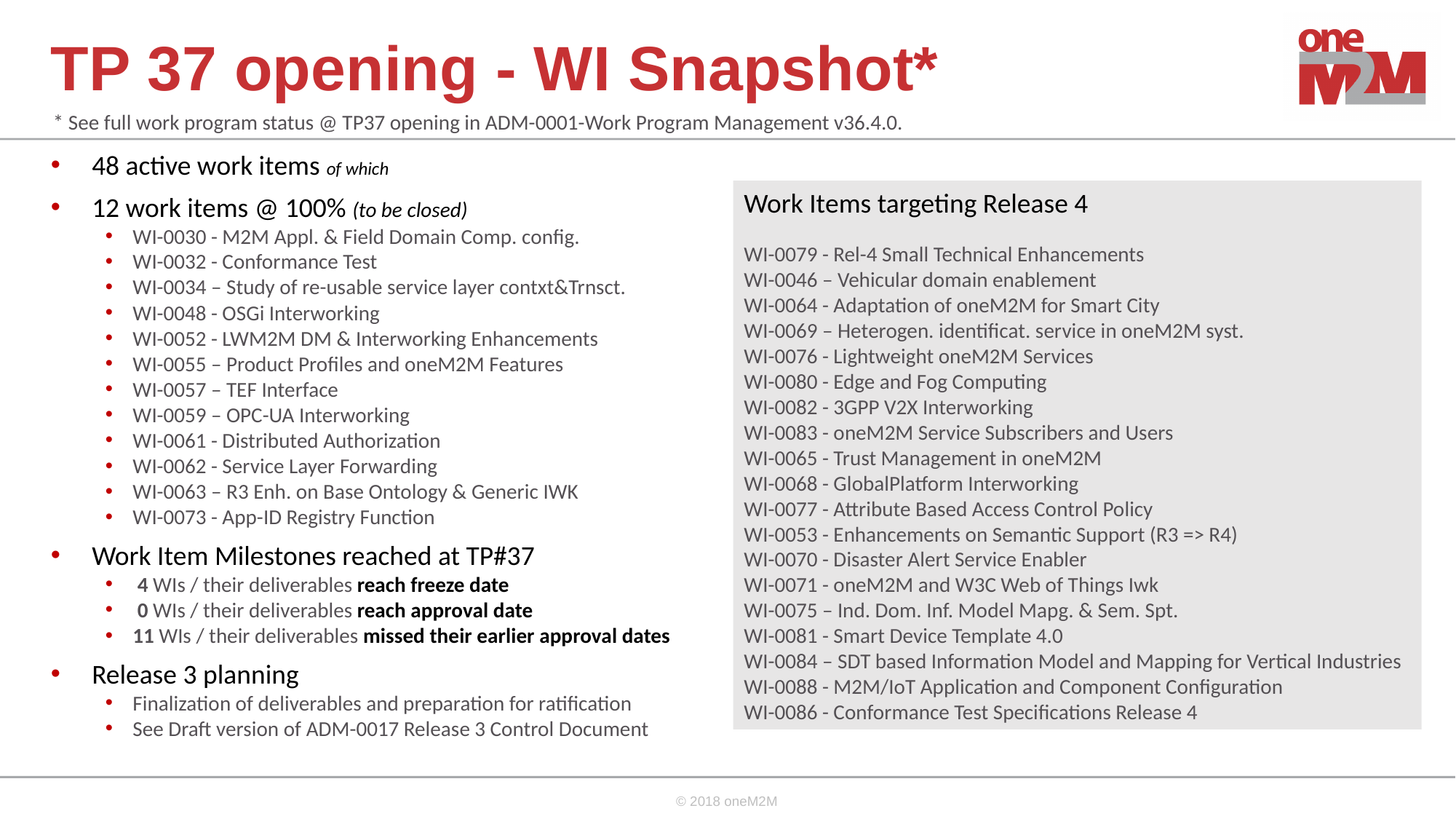

# TP 37 opening - WI Snapshot*
* See full work program status @ TP37 opening in ADM-0001-Work Program Management v36.4.0.
48 active work items of which
12 work items @ 100% (to be closed)
WI-0030 - M2M Appl. & Field Domain Comp. config.
WI-0032 - Conformance Test
WI-0034 – Study of re-usable service layer contxt&Trnsct.
WI-0048 - OSGi Interworking
WI-0052 - LWM2M DM & Interworking Enhancements
WI-0055 – Product Profiles and oneM2M Features
WI-0057 – TEF Interface
WI-0059 – OPC-UA Interworking
WI-0061 - Distributed Authorization
WI-0062 - Service Layer Forwarding
WI-0063 – R3 Enh. on Base Ontology & Generic IWK
WI-0073 - App-ID Registry Function
Work Item Milestones reached at TP#37
 4 WIs / their deliverables reach freeze date
 0 WIs / their deliverables reach approval date
11 WIs / their deliverables missed their earlier approval dates
Release 3 planning
Finalization of deliverables and preparation for ratification
See Draft version of ADM-0017 Release 3 Control Document
Work Items targeting Release 4

WI-0079 - Rel-4 Small Technical Enhancements
WI-0046 – Vehicular domain enablement
WI-0064 - Adaptation of oneM2M for Smart City
WI-0069 – Heterogen. identificat. service in oneM2M syst.
WI-0076 - Lightweight oneM2M Services
WI-0080 - Edge and Fog Computing
WI-0082 - 3GPP V2X Interworking
WI-0083 - oneM2M Service Subscribers and Users
WI-0065 - Trust Management in oneM2M
WI-0068 - GlobalPlatform Interworking
WI-0077 - Attribute Based Access Control Policy
WI-0053 - Enhancements on Semantic Support (R3 => R4)
WI-0070 - Disaster Alert Service Enabler
WI-0071 - oneM2M and W3C Web of Things Iwk
WI-0075 – Ind. Dom. Inf. Model Mapg. & Sem. Spt.
WI-0081 - Smart Device Template 4.0
WI-0084 – SDT based Information Model and Mapping for Vertical Industries
WI-0088 - M2M/IoT Application and Component Configuration
WI-0086 - Conformance Test Specifications Release 4